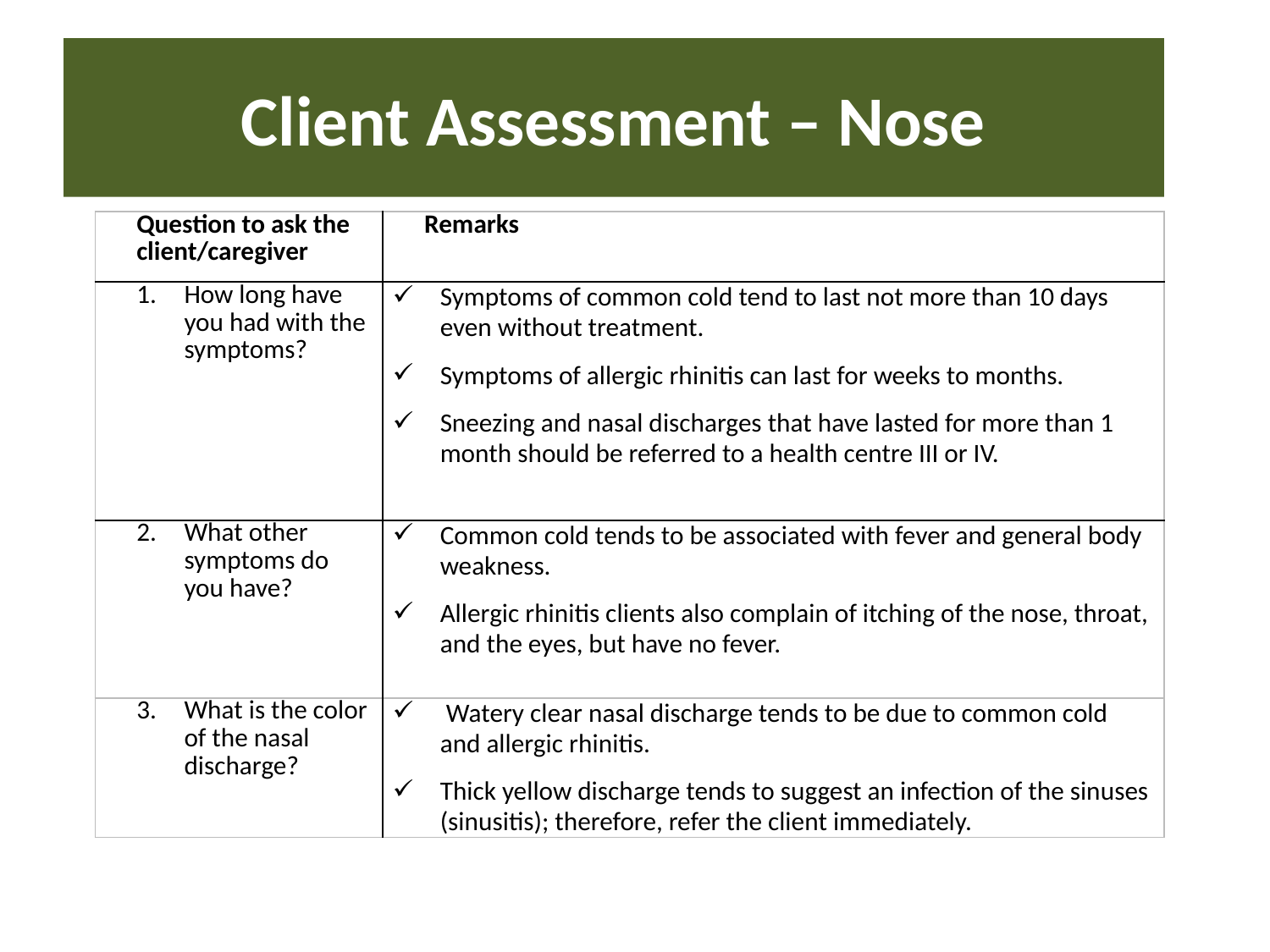

# Client Assessment – Nose
| Question to ask the client/caregiver | Remarks |
| --- | --- |
| How long have you had with the symptoms? | Symptoms of common cold tend to last not more than 10 days even without treatment. Symptoms of allergic rhinitis can last for weeks to months. Sneezing and nasal discharges that have lasted for more than 1 month should be referred to a health centre III or IV. |
| What other symptoms do you have? | Common cold tends to be associated with fever and general body weakness. Allergic rhinitis clients also complain of itching of the nose, throat, and the eyes, but have no fever. |
| What is the color of the nasal discharge? | Watery clear nasal discharge tends to be due to common cold and allergic rhinitis. Thick yellow discharge tends to suggest an infection of the sinuses (sinusitis); therefore, refer the client immediately. |
| --- | --- |